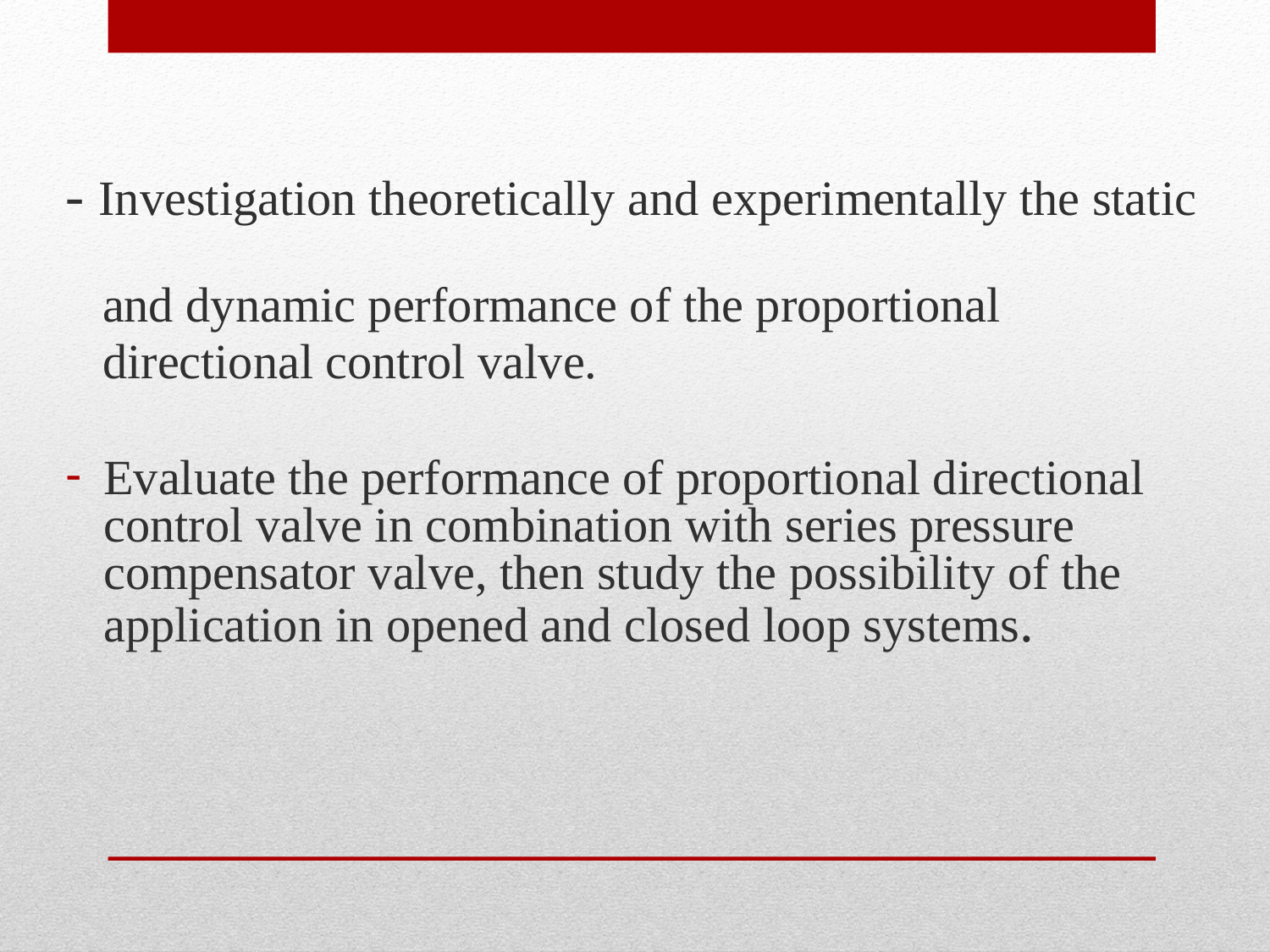

- Investigation theoretically and experimentally the static
   and dynamic performance of the proportional
   directional control valve.

Evaluate the performance of proportional directional control valve in combination with series pressure compensator valve, then study the possibility of the application in opened and closed loop systems.
#